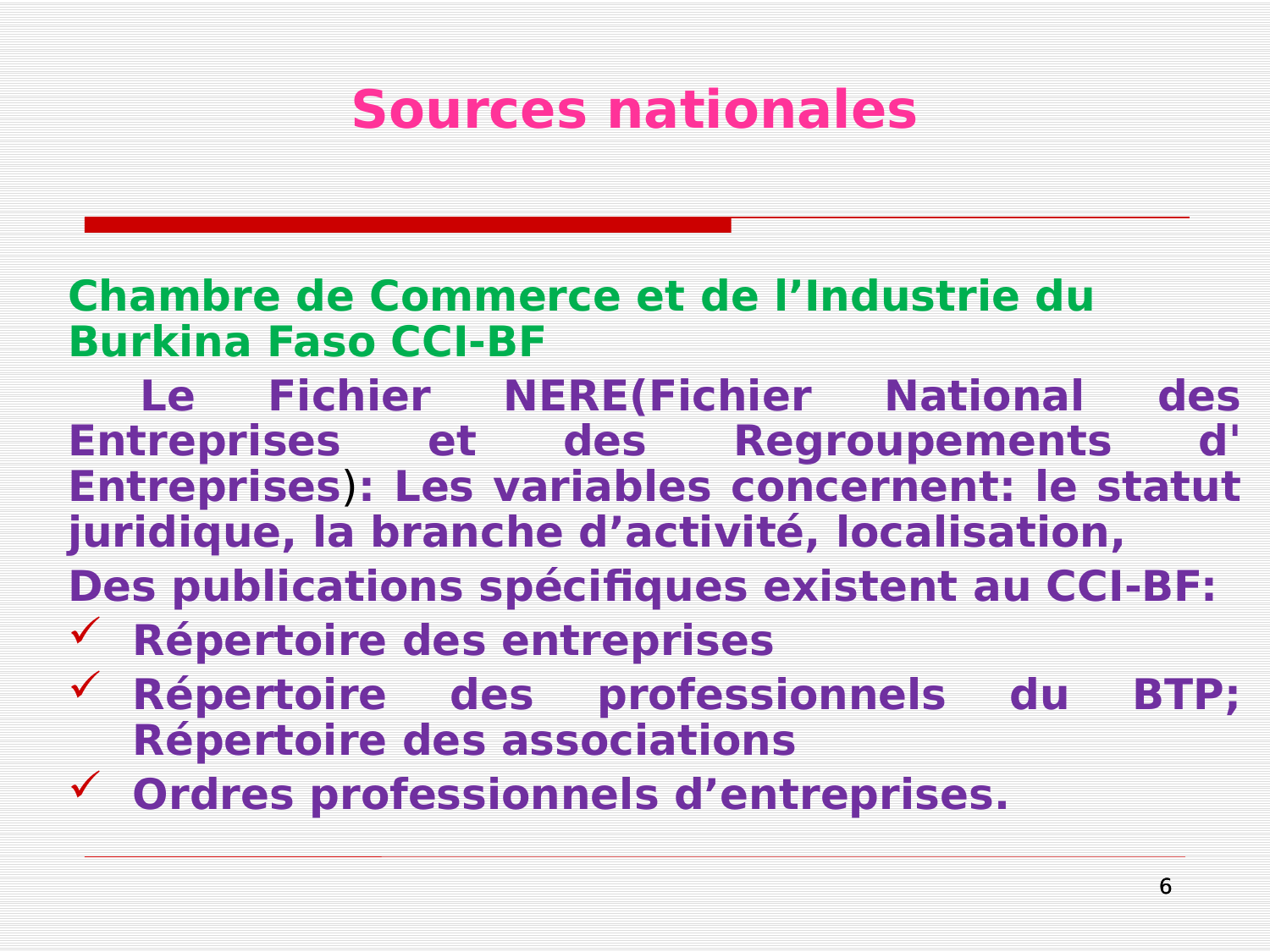

# Sources nationales
Chambre de Commerce et de l’Industrie du Burkina Faso CCI-BF
 Le Fichier NERE(Fichier National des Entreprises et des Regroupements d' Entreprises): Les variables concernent: le statut juridique, la branche d’activité, localisation,
Des publications spécifiques existent au CCI-BF:
Répertoire des entreprises
Répertoire des professionnels du BTP; Répertoire des associations
Ordres professionnels d’entreprises.
6
6